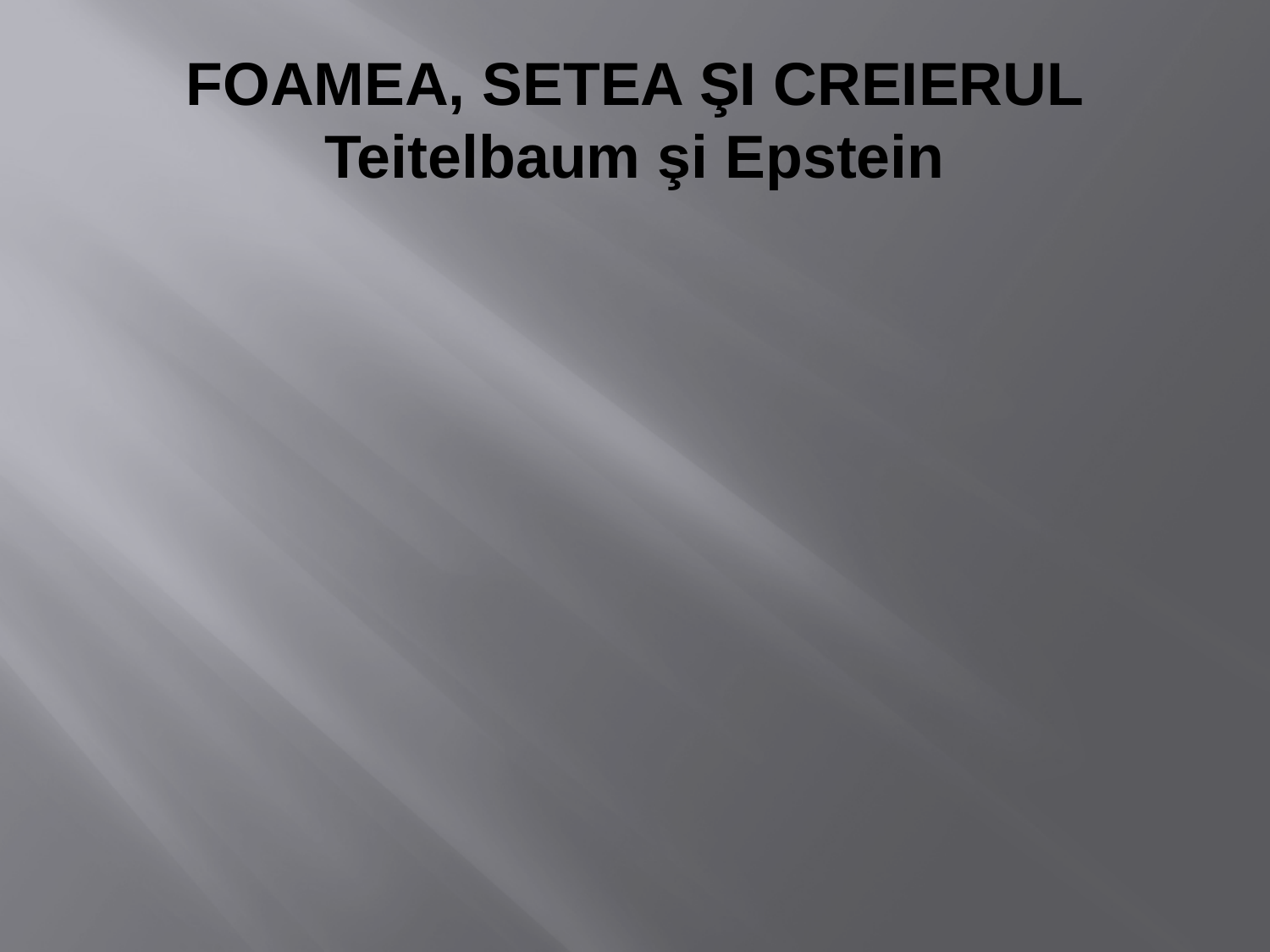

# FOAMEA, SETEA ŞI CREIERUL Teitelbaum şi Epstein